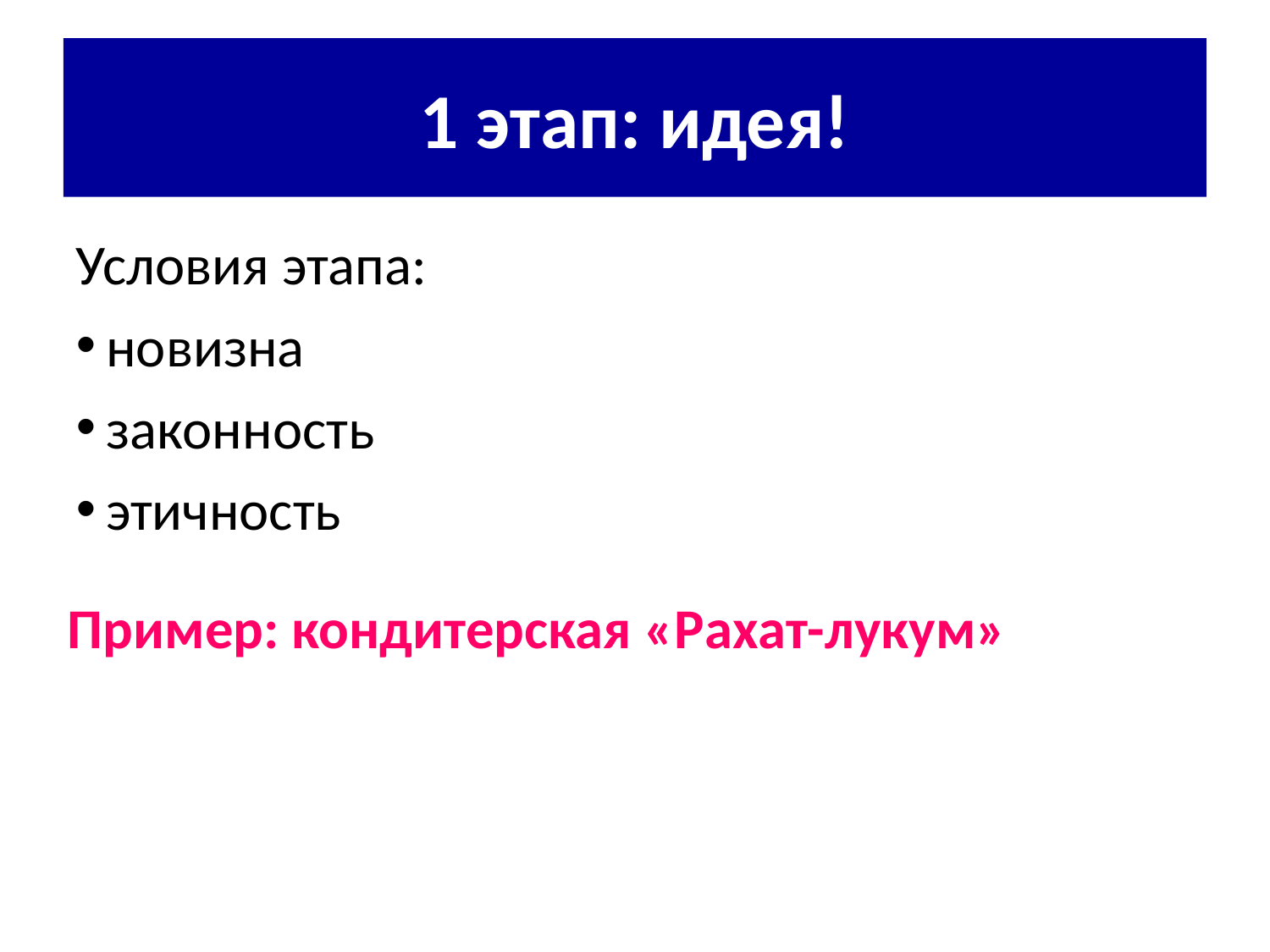

1 этап: идея!
Условия этапа:
новизна
законность
этичность

Пример: кондитерская «Рахат-лукум»